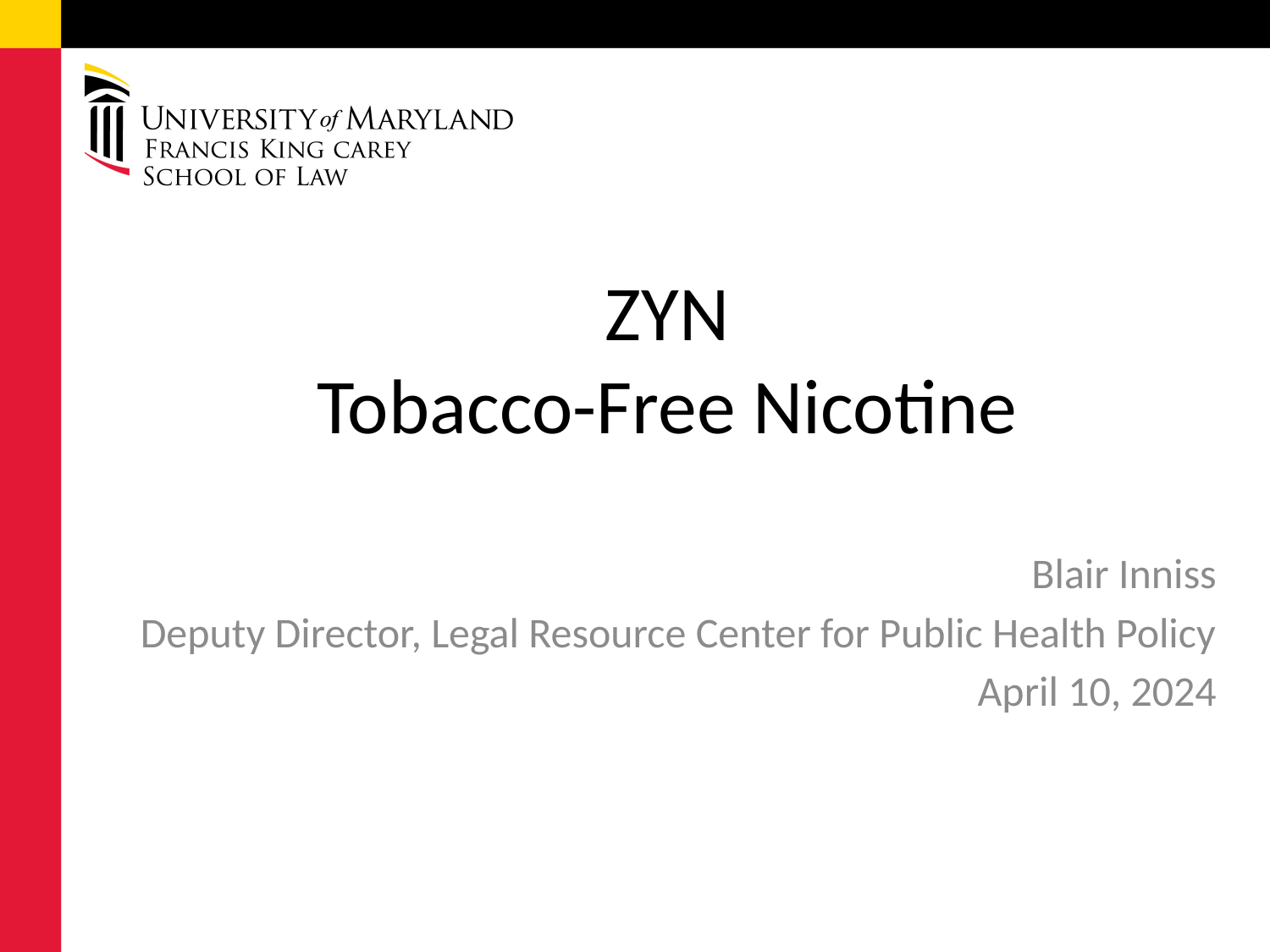

# ZYN Tobacco-Free Nicotine
Blair Inniss
Deputy Director, Legal Resource Center for Public Health Policy
April 10, 2024